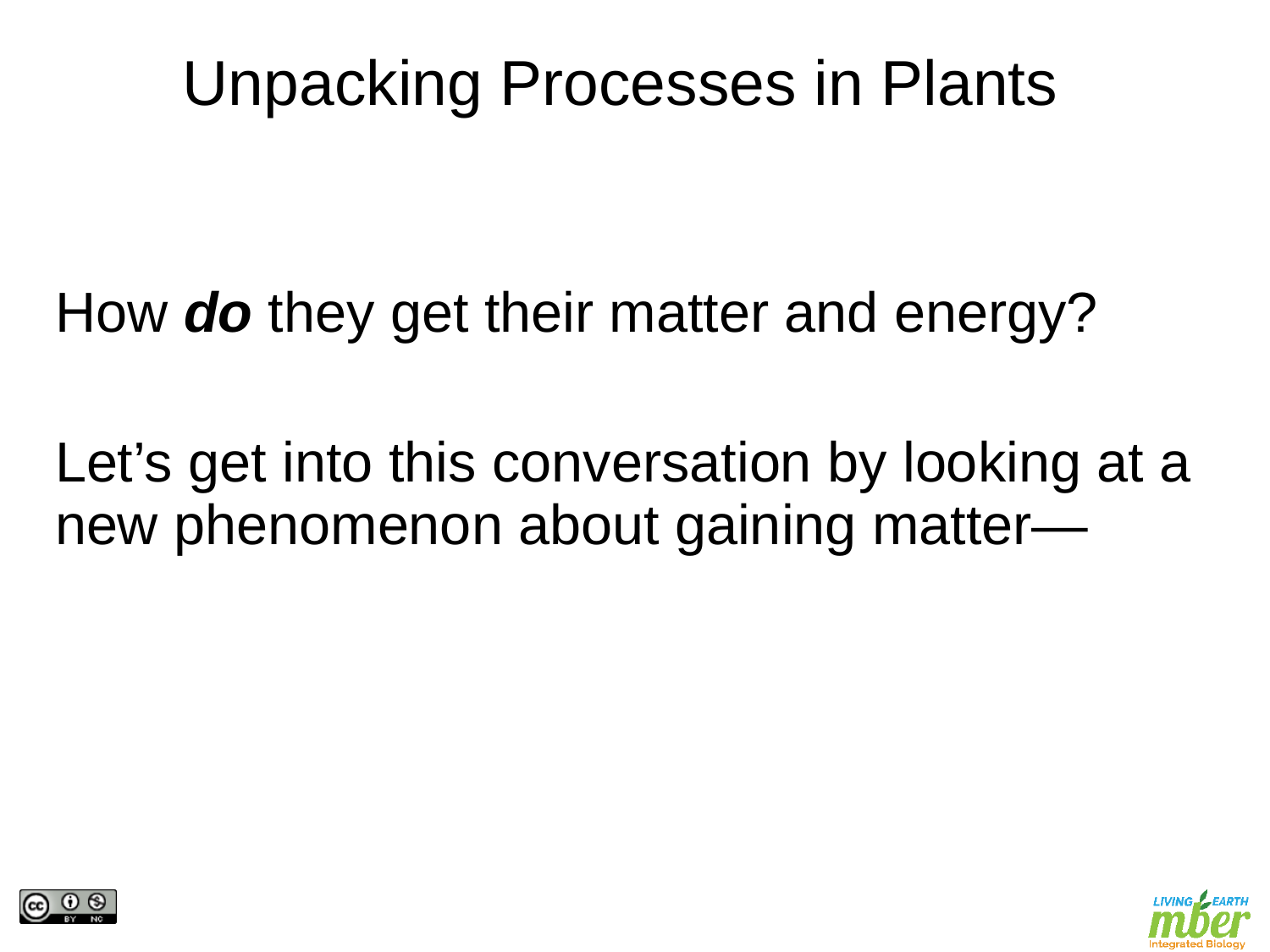

Unpacking Processes in Plants
How do they get their matter and energy?

Let’s get into this conversation by looking at a new phenomenon about gaining matter—